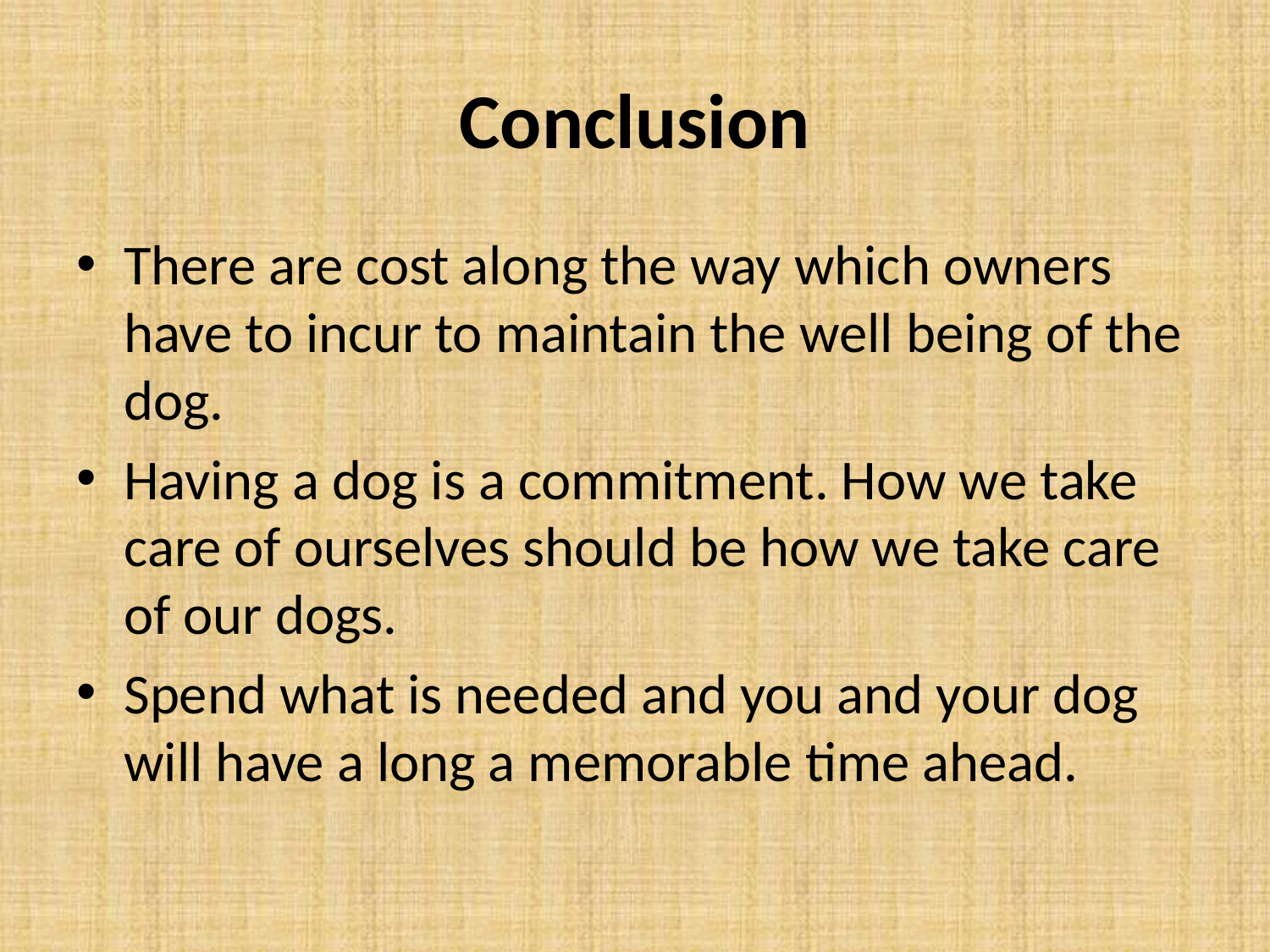

# Conclusion
There are cost along the way which owners have to incur to maintain the well being of the dog.
Having a dog is a commitment. How we take care of ourselves should be how we take care of our dogs.
Spend what is needed and you and your dog will have a long a memorable time ahead.